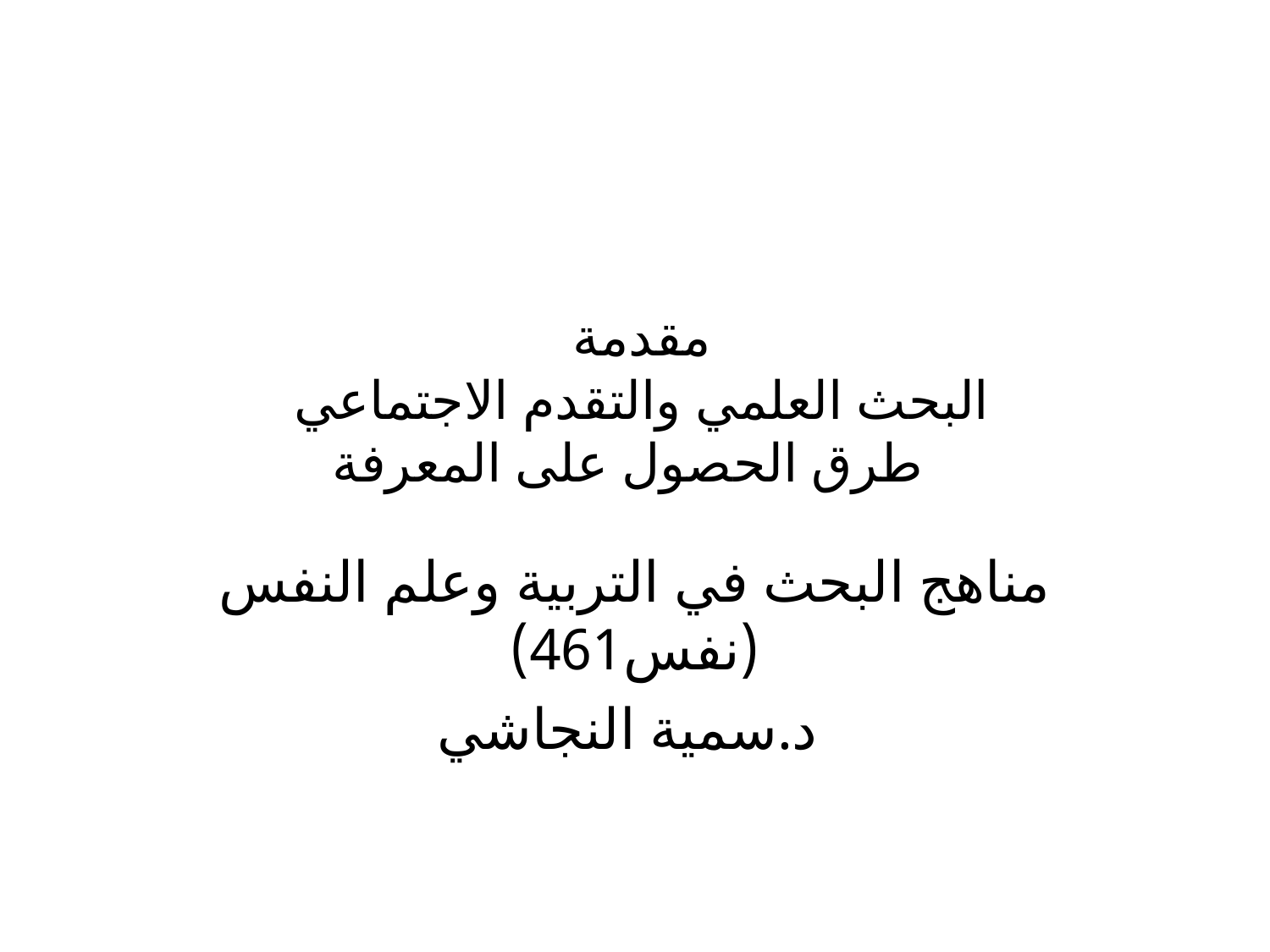

# مقدمة البحث العلمي والتقدم الاجتماعي طرق الحصول على المعرفة
مناهج البحث في التربية وعلم النفس (نفس461)
د.سمية النجاشي